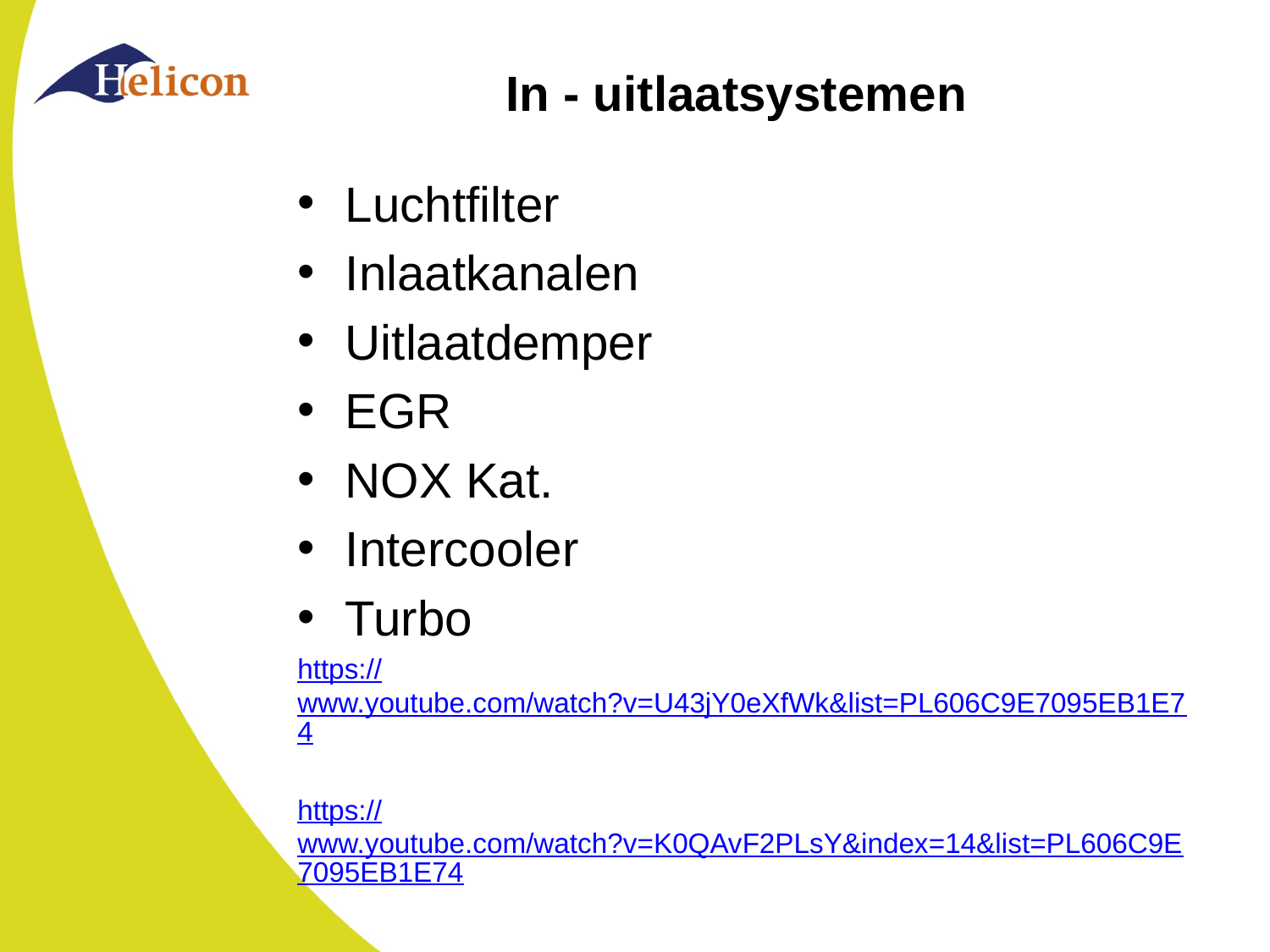

# In - uitlaatsystemen
Luchtfilter
Inlaatkanalen
Uitlaatdemper
EGR
NOX Kat.
Intercooler
Turbo
https://www.youtube.com/watch?v=U43jY0eXfWk&list=PL606C9E7095EB1E74

https://www.youtube.com/watch?v=K0QAvF2PLsY&index=14&list=PL606C9E7095EB1E74